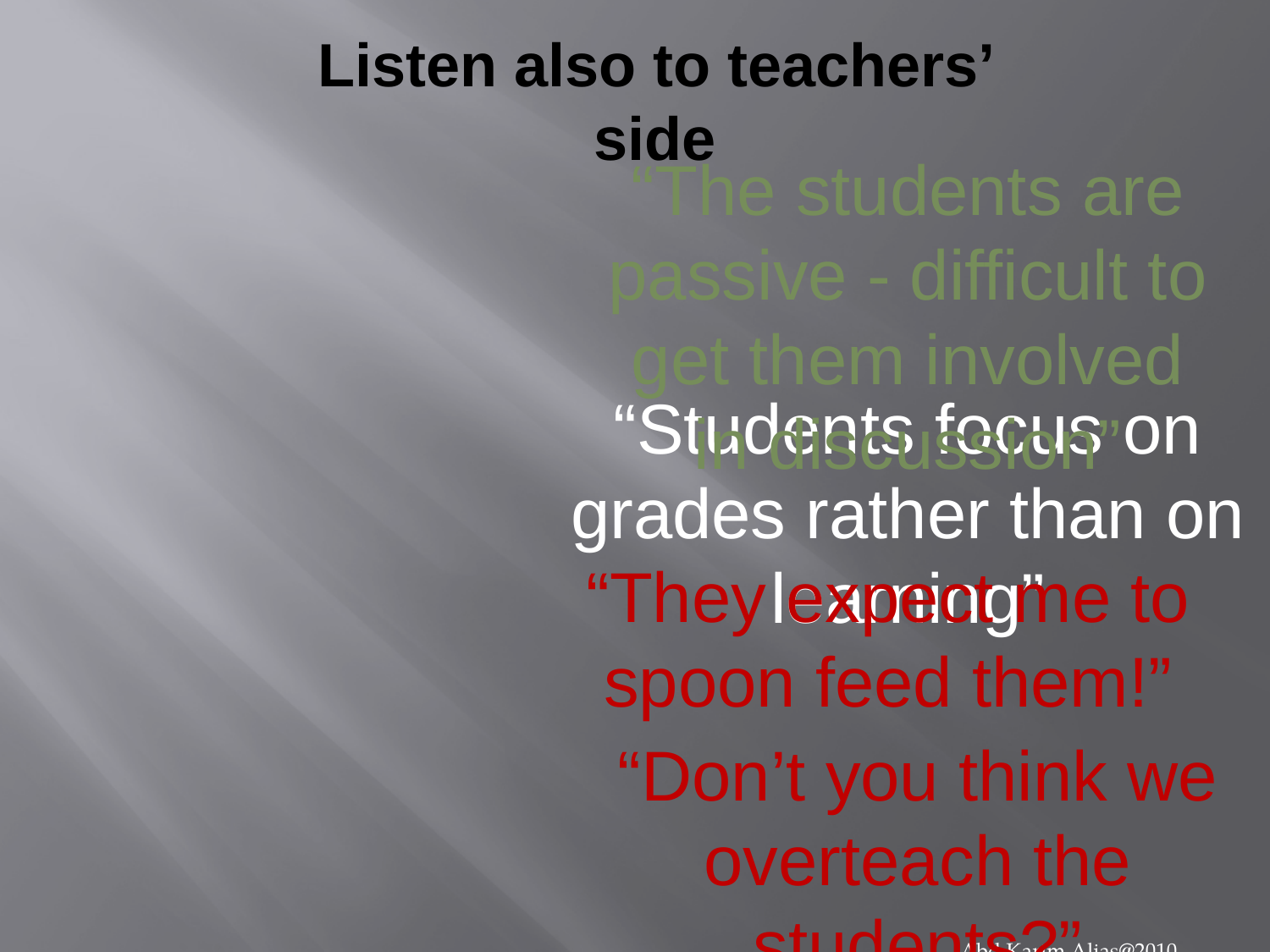

# Listen also to teachers’ side
“The students are passive - difficult to get them involved in discussion”
“Students focus on grades rather than on learning”
“They expect me to spoon feed them!”
“Don’t you think we overteach the students?”
Abd Karim Alias@2010